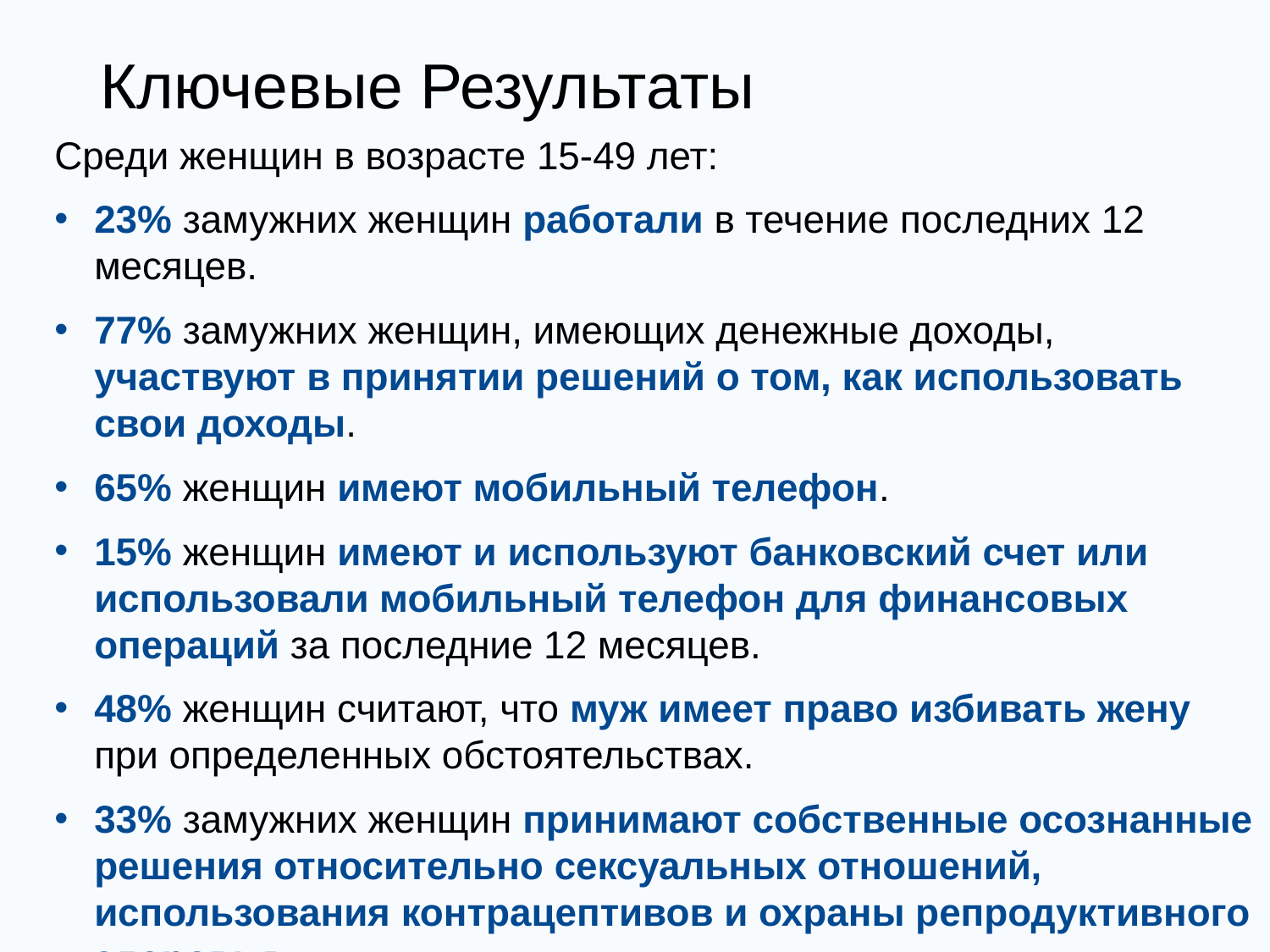

# Ключевые Результаты
Среди женщин в возрасте 15-49 лет:
23% замужних женщин работали в течение последних 12 месяцев.
77% замужних женщин, имеющих денежные доходы, участвуют в принятии решений о том, как использовать свои доходы.
65% женщин имеют мобильный телефон.
15% женщин имеют и используют банковский счет или использовали мобильный телефон для финансовых операций за последние 12 месяцев.
48% женщин считают, что муж имеет право избивать жену при определенных обстоятельствах.
33% замужних женщин принимают собственные осознанные решения относительно сексуальных отношений, использования контрацептивов и охраны репродуктивного здоровья.